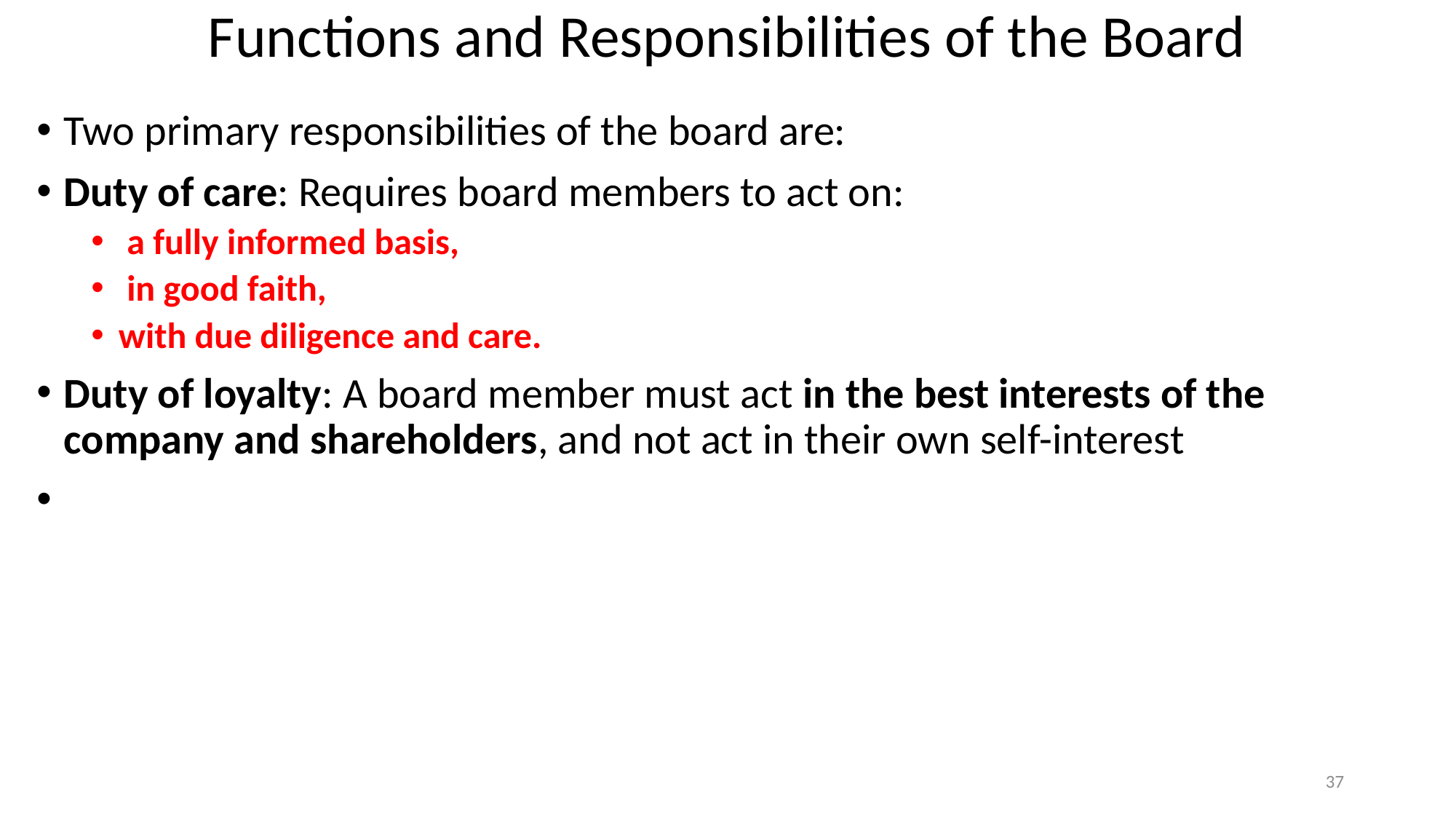

# Functions and Responsibilities of the Board
Two primary responsibilities of the board are:
Duty of care: Requires board members to act on:
 a fully informed basis,
 in good faith,
with due diligence and care.
Duty of loyalty: A board member must act in the best interests of the company and shareholders, and not act in their own self-interest

37